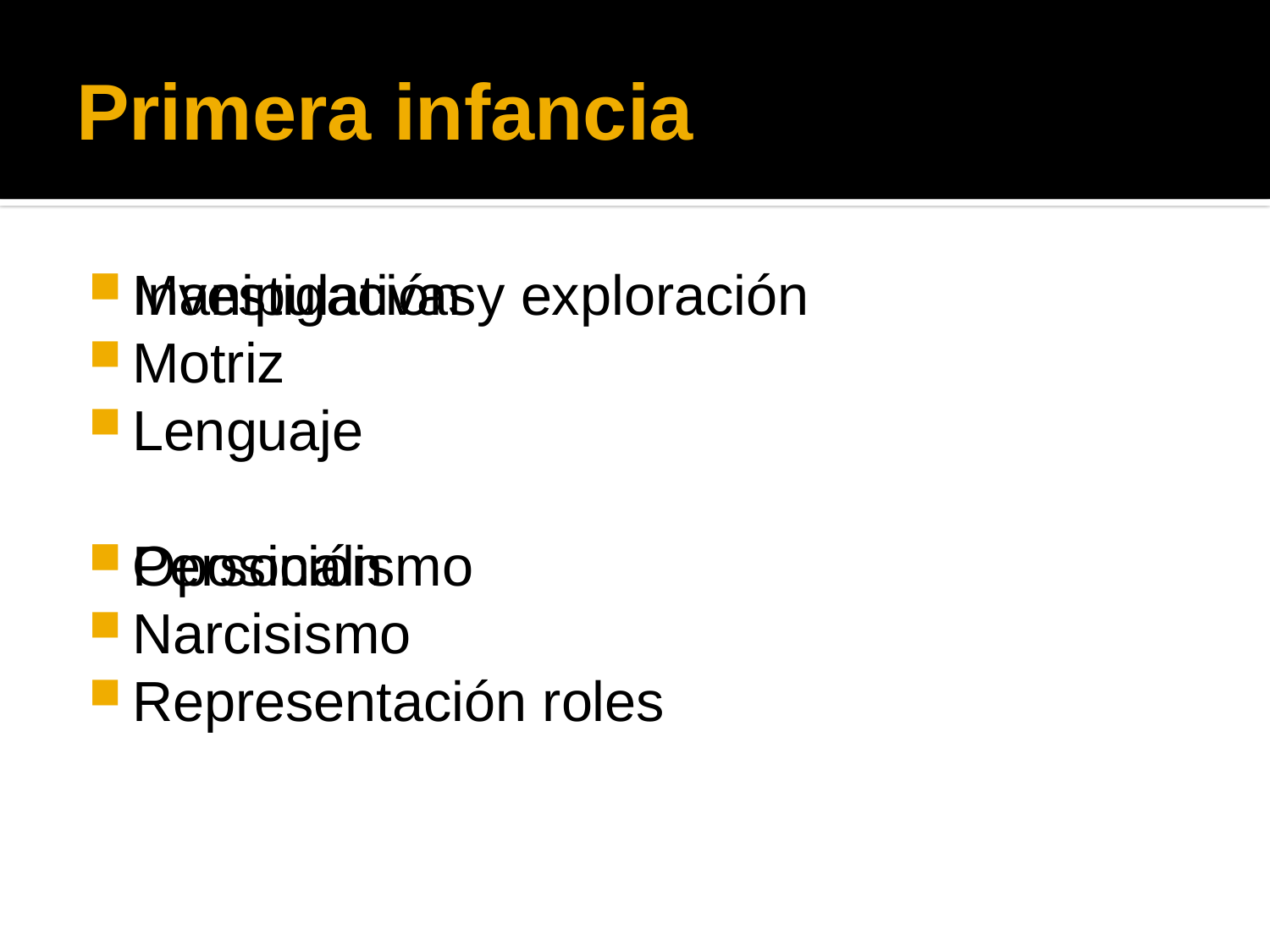

# Primera infancia
Investigación y exploración

Personalismo

Manipulativas
Motriz
Lenguaje

Oposición
Narcisismo
Representación roles